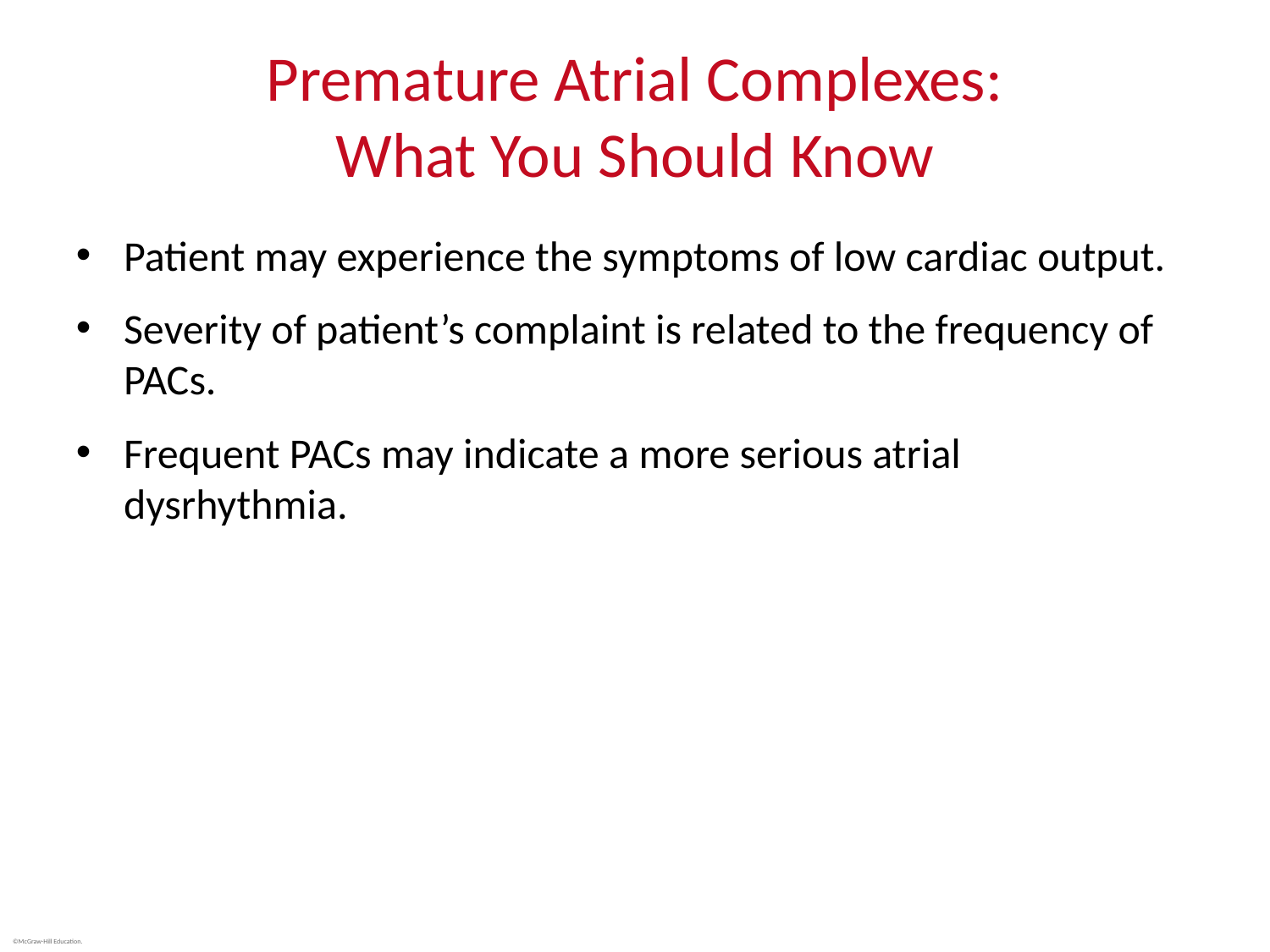

# Premature Atrial Complexes: What You Should Know
Patient may experience the symptoms of low cardiac output.
Severity of patient’s complaint is related to the frequency of PACs.
Frequent PACs may indicate a more serious atrial dysrhythmia.